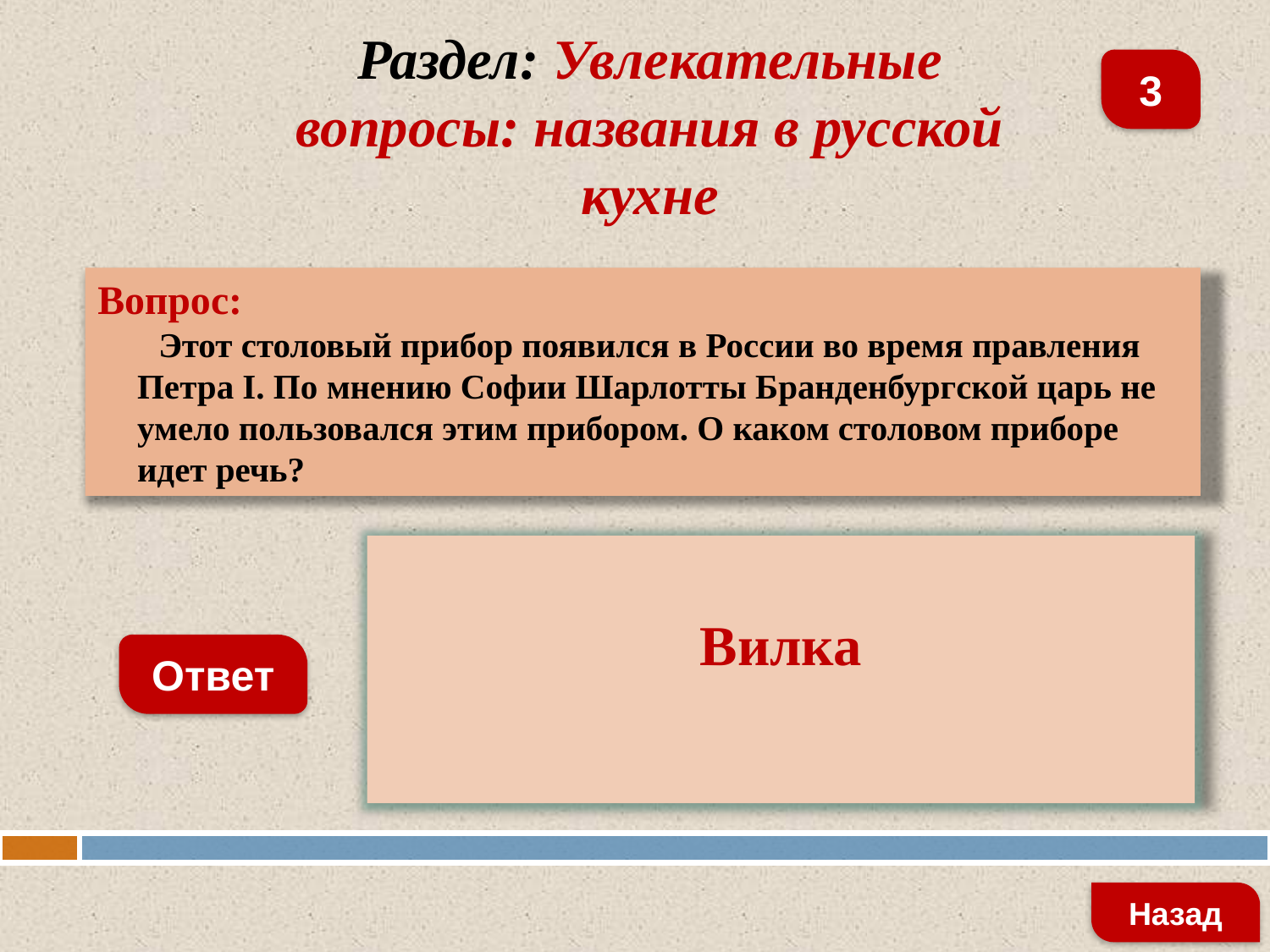

3
Раздел: Увлекательные вопросы: названия в русской кухне
Вопрос:
       Этот столовый прибор появился в России во время правления Петра I. По мнению Софии Шарлотты Бранденбургской царь не умело пользовался этим прибором. О каком столовом приборе идет речь?

Вилка
Ответ

Назад